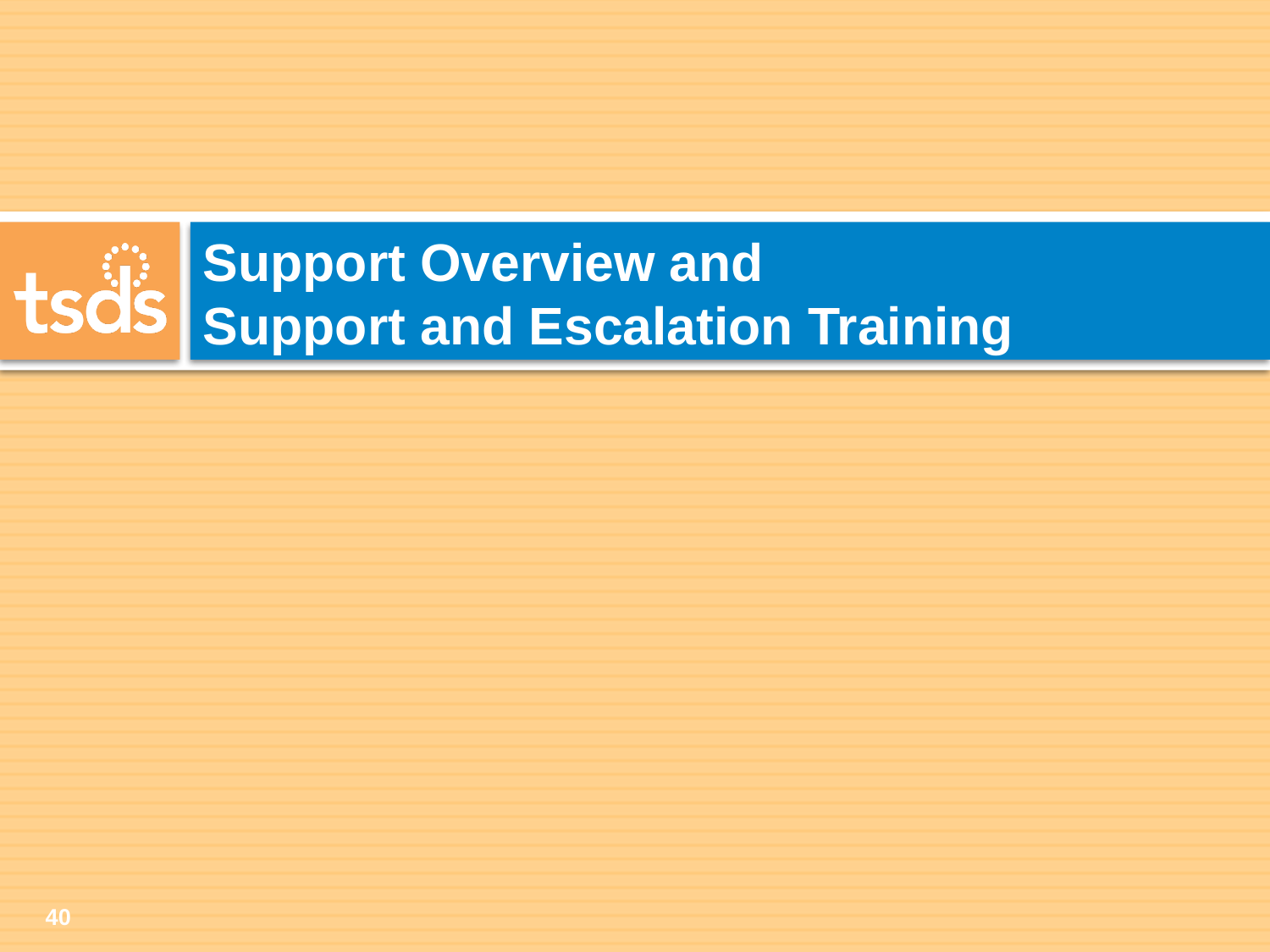

# Support Overview and Support and Escalation Training
40